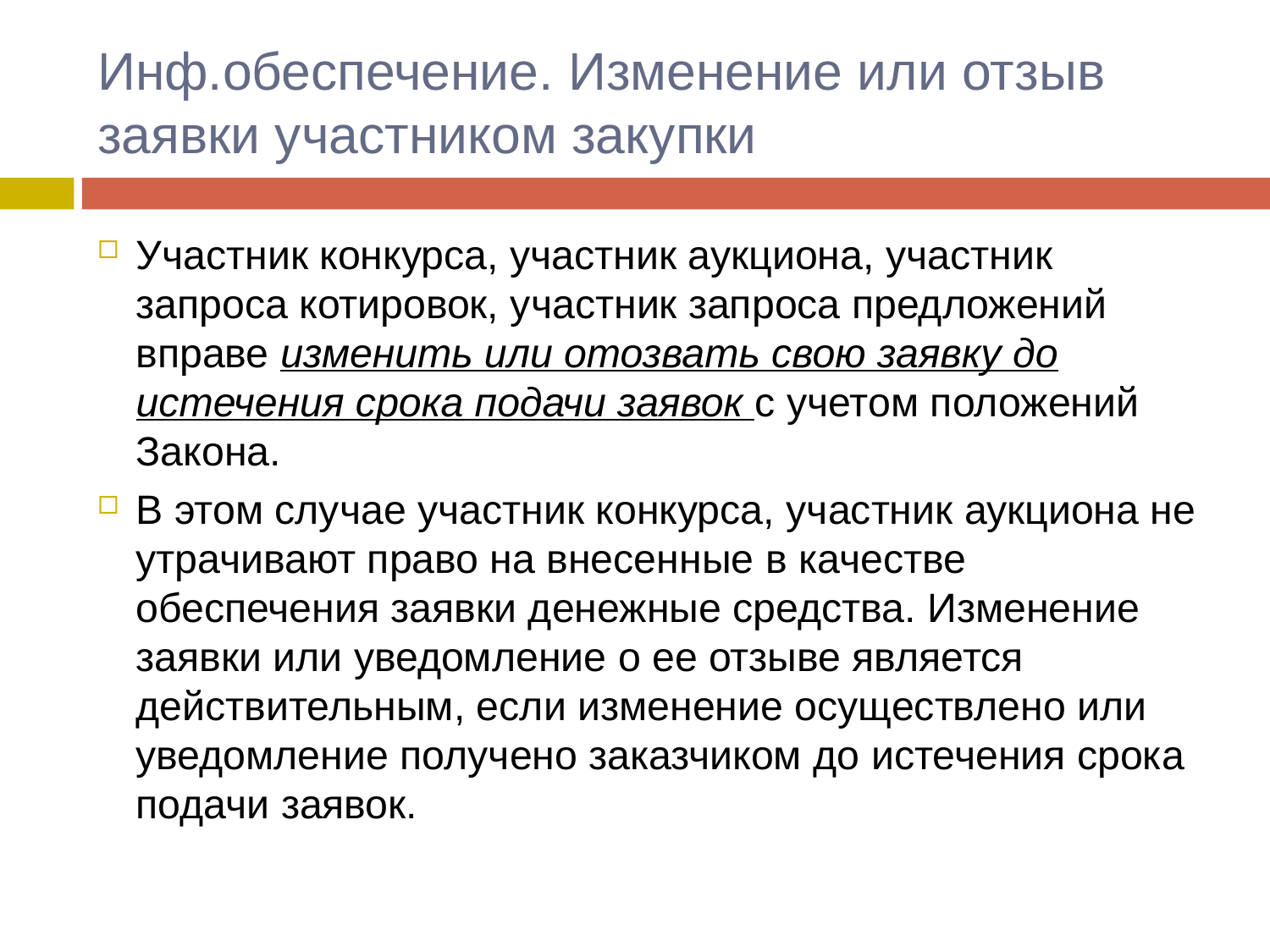

# Инф.обеспечение. Изменение или отзыв заявки участником закупки
Участник конкурса, участник аукциона, участник запроса котировок, участник запроса предложений вправе изменить или отозвать свою заявку до истечения срока подачи заявок с учетом положений Закона.
В этом случае участник конкурса, участник аукциона не утрачивают право на внесенные в качестве обеспечения заявки денежные средства. Изменение заявки или уведомление о ее отзыве является действительным, если изменение осуществлено или уведомление получено заказчиком до истечения срока подачи заявок.